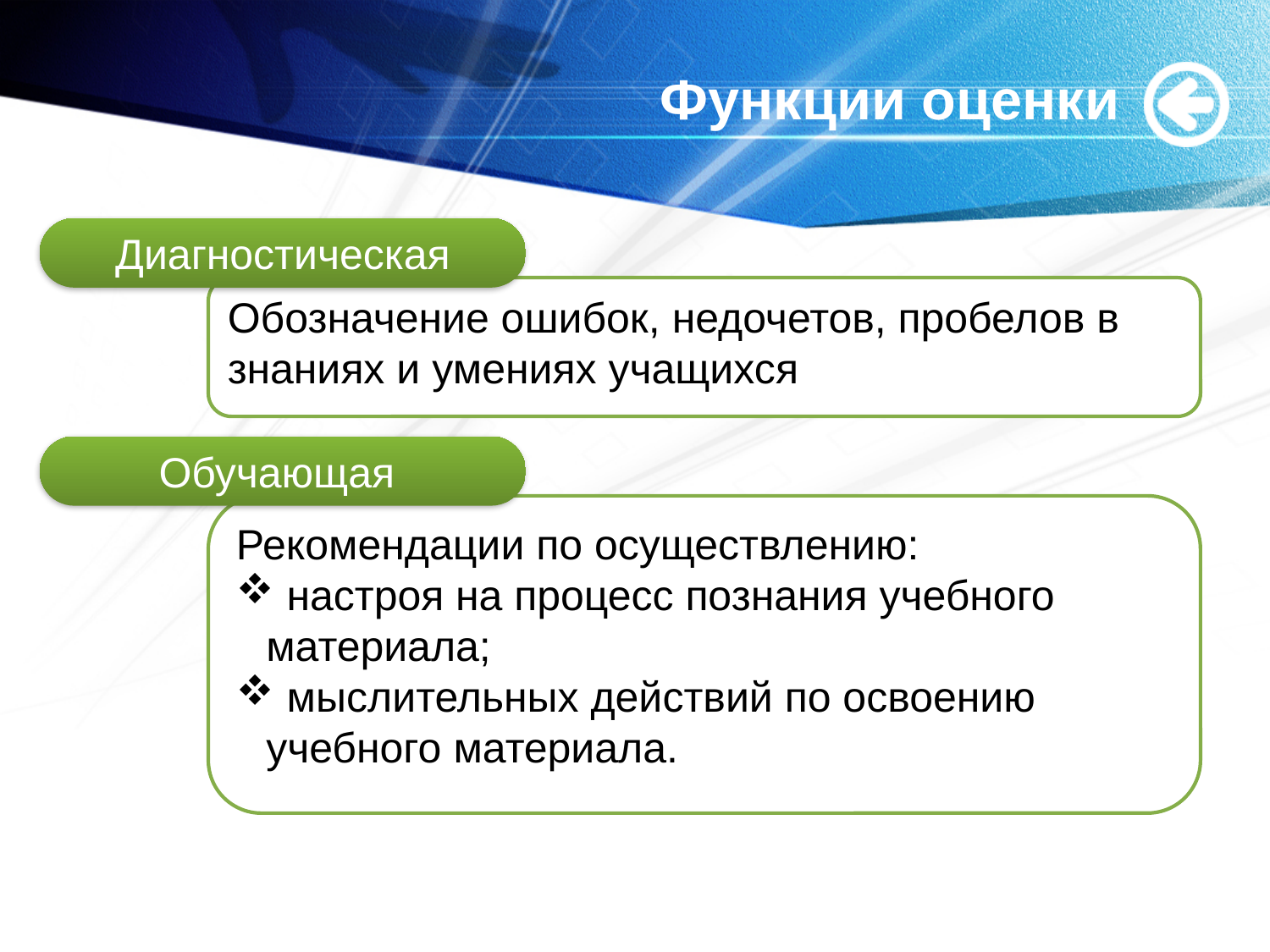

# Функции оценки
Диагностическая
Обозначение ошибок, недочетов, пробелов в знаниях и умениях учащихся
Обучающая
Рекомендации по осуществлению:
 настроя на процесс познания учебного материала;
 мыслительных действий по освоению учебного материала.